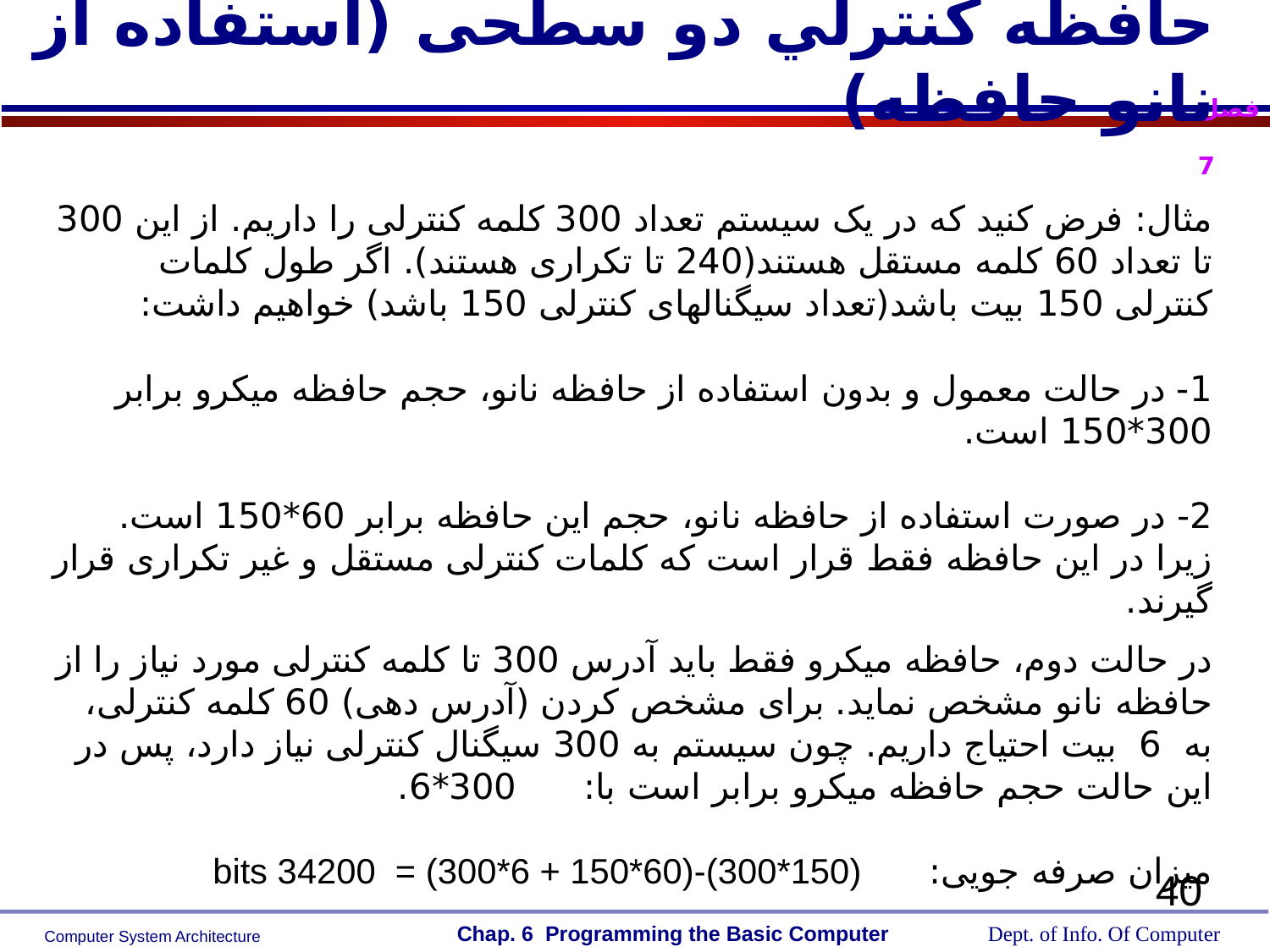

حافظه كنترلي دو سطحی (استفاده از نانو حافظه)
مثال: فرض کنید که در یک سیستم تعداد 300 کلمه کنترلی را داریم. از این 300 تا تعداد 60 کلمه مستقل هستند(240 تا تکراری هستند). اگر طول کلمات کنترلی 150 بیت باشد(تعداد سیگنالهای کنترلی 150 باشد) خواهیم داشت:
1- در حالت معمول و بدون استفاده از حافظه نانو، حجم حافظه میکرو برابر 300*150 است.

2- در صورت استفاده از حافظه نانو، حجم این حافظه برابر 60*150 است. زیرا در این حافظه فقط قرار است که کلمات کنترلی مستقل و غیر تکراری قرار گیرند.
در حالت دوم، حافظه میکرو فقط باید آدرس 300 تا کلمه کنترلی مورد نیاز را از حافظه نانو مشخص نماید. برای مشخص کردن (آدرس دهی) 60 کلمه کنترلی، به  6  بیت احتیاج داریم. چون سیستم به 300 سیگنال کنترلی نیاز دارد، پس در این حالت حجم حافظه میکرو برابر است با:      300*6.
میزان صرفه جویی:      bits 34200  = (300*6 + 150*60)-(300*150)
40